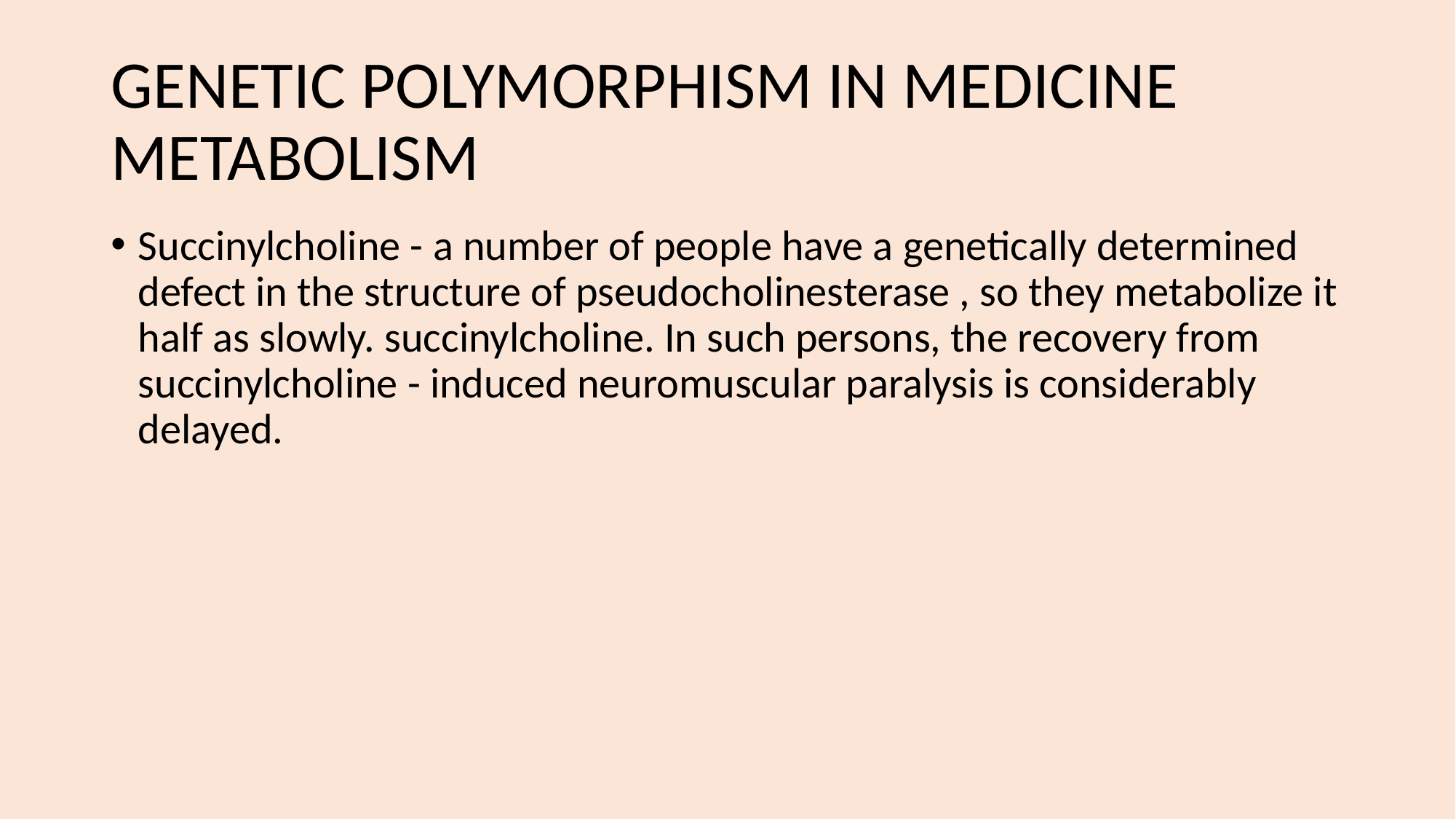

# GENETIC POLYMORPHISM IN MEDICINE METABOLISM
Succinylcholine - a number of people have a genetically determined defect in the structure of pseudocholinesterase , so they metabolize it half as slowly. succinylcholine. In such persons, the recovery from succinylcholine - induced neuromuscular paralysis is considerably delayed.